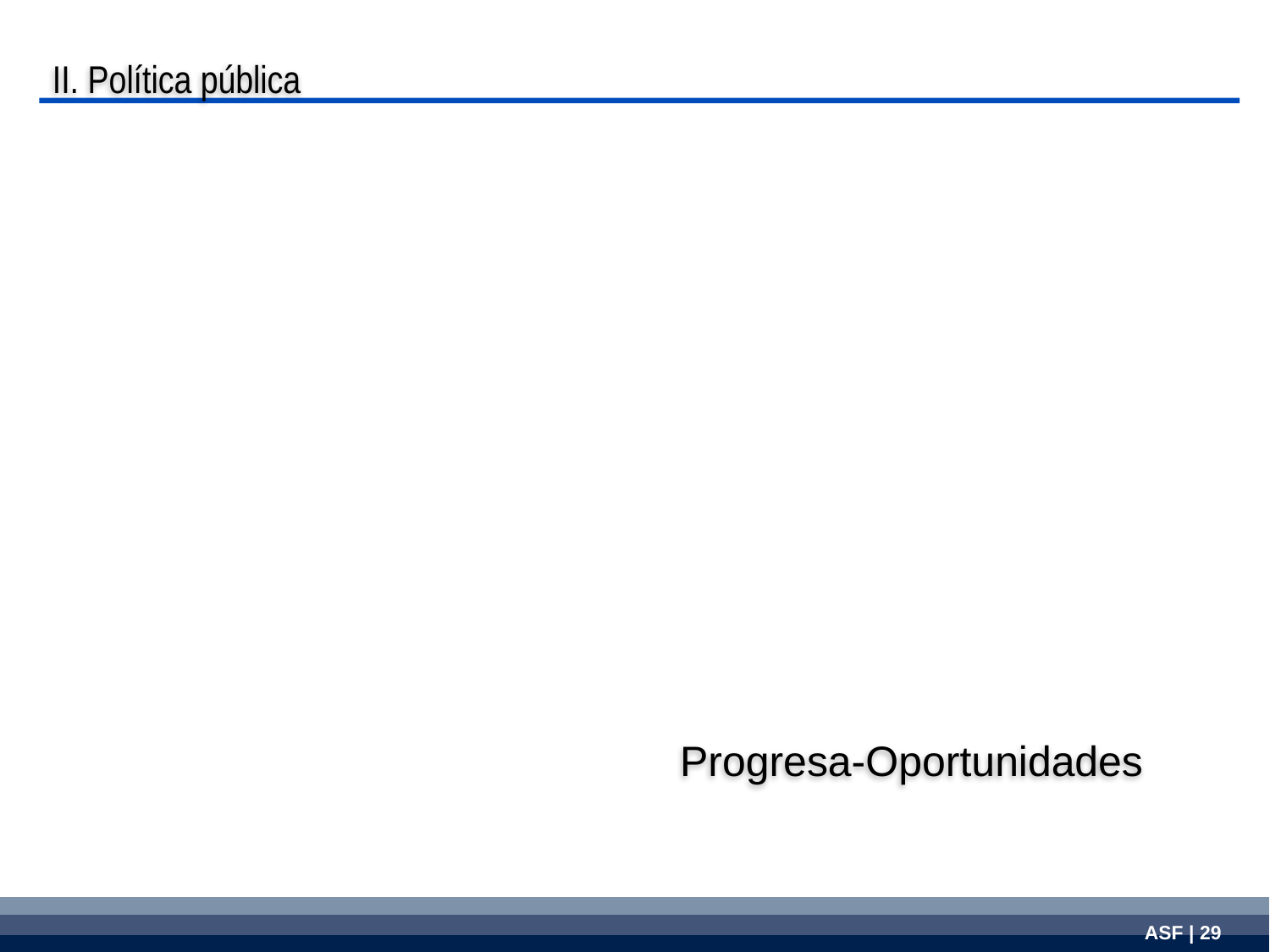

II. Política pública

Progresa-Oportunidades
|  |
| --- |
|  |
|  |
ASF | 29